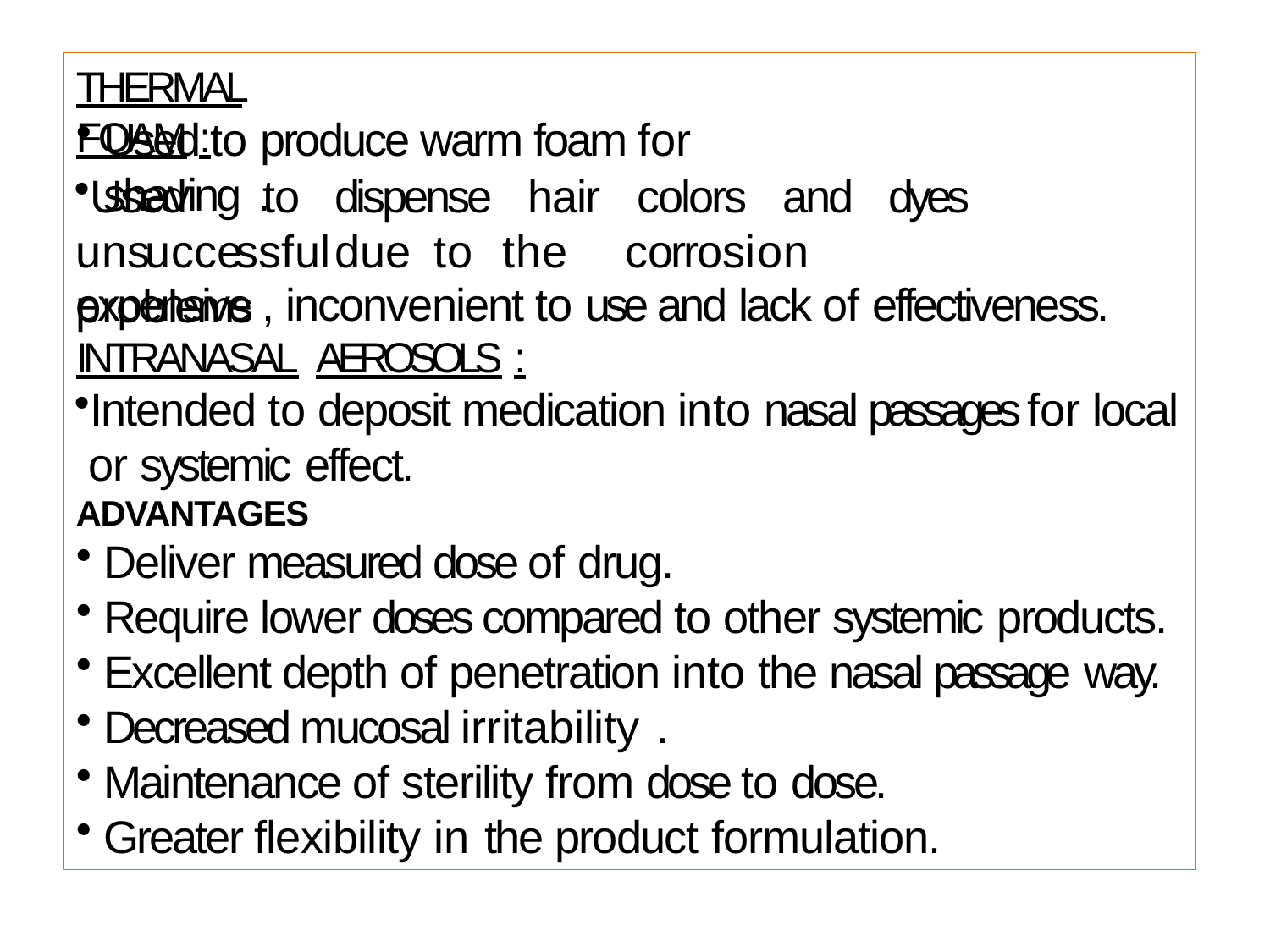

# THERMAL FOAM :
Used to produce warm foam for shaving .
Used	to	dispense		hair		colors	and	dyes  unsuccessful	due	to	the	corrosion	problems
expensive , inconvenient to use and lack of effectiveness.
INTRANASAL	AEROSOLS :
Intended to deposit medication into nasal passages for local  or systemic effect.
ADVANTAGES
Deliver measured dose of drug.
Require lower doses compared to other systemic products.
Excellent depth of penetration into the nasal passage way.
Decreased mucosal irritability .
Maintenance of sterility from dose to dose.
Greater flexibility in the product formulation.